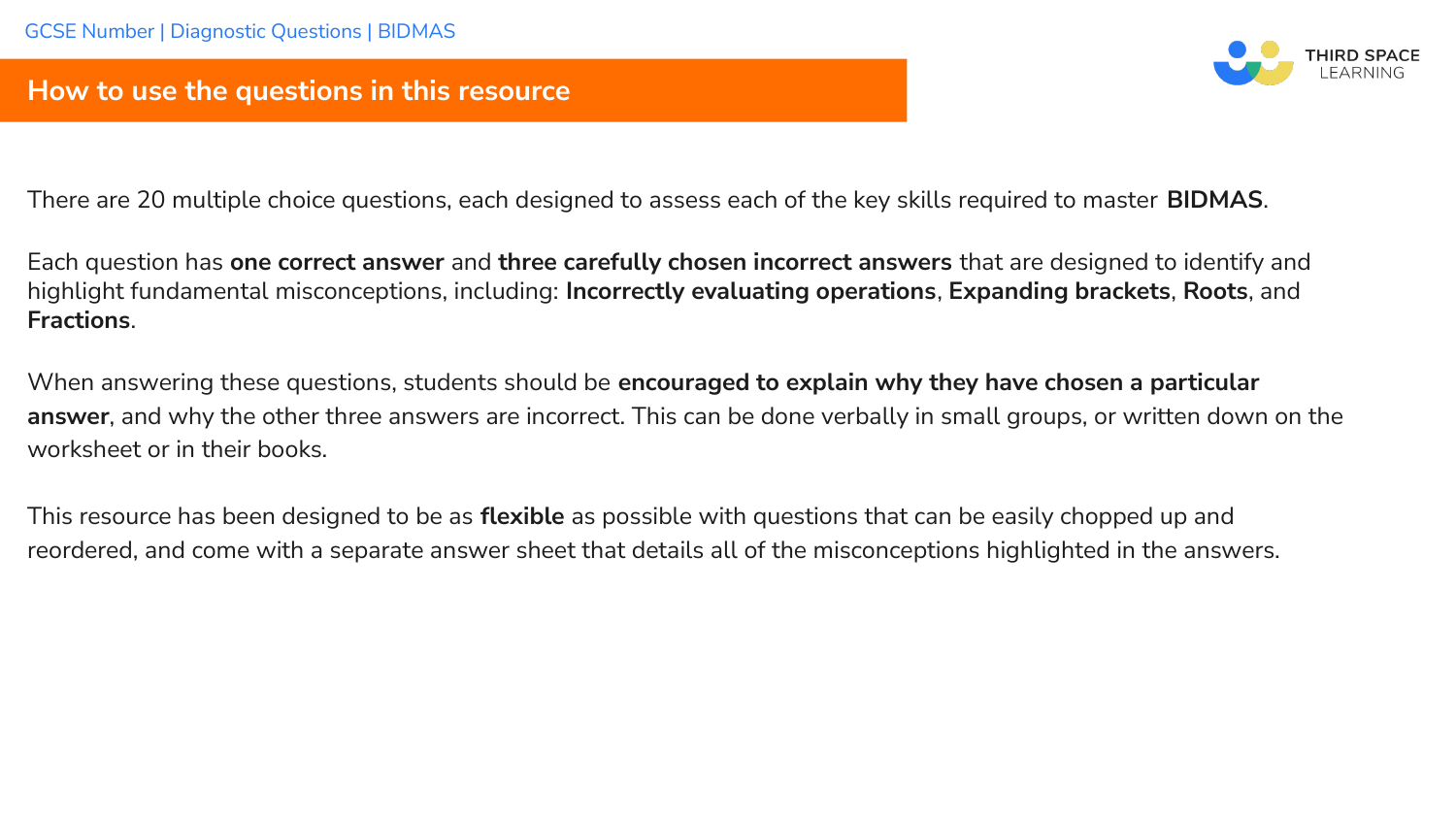

How to use the questions in this resource
There are 20 multiple choice questions, each designed to assess each of the key skills required to master BIDMAS.

Each question has one correct answer and three carefully chosen incorrect answers that are designed to identify and highlight fundamental misconceptions, including: Incorrectly evaluating operations, Expanding brackets, Roots, and Fractions.

When answering these questions, students should be encouraged to explain why they have chosen a particular answer, and why the other three answers are incorrect. This can be done verbally in small groups, or written down on the worksheet or in their books.

This resource has been designed to be as flexible as possible with questions that can be easily chopped up and reordered, and come with a separate answer sheet that details all of the misconceptions highlighted in the answers.